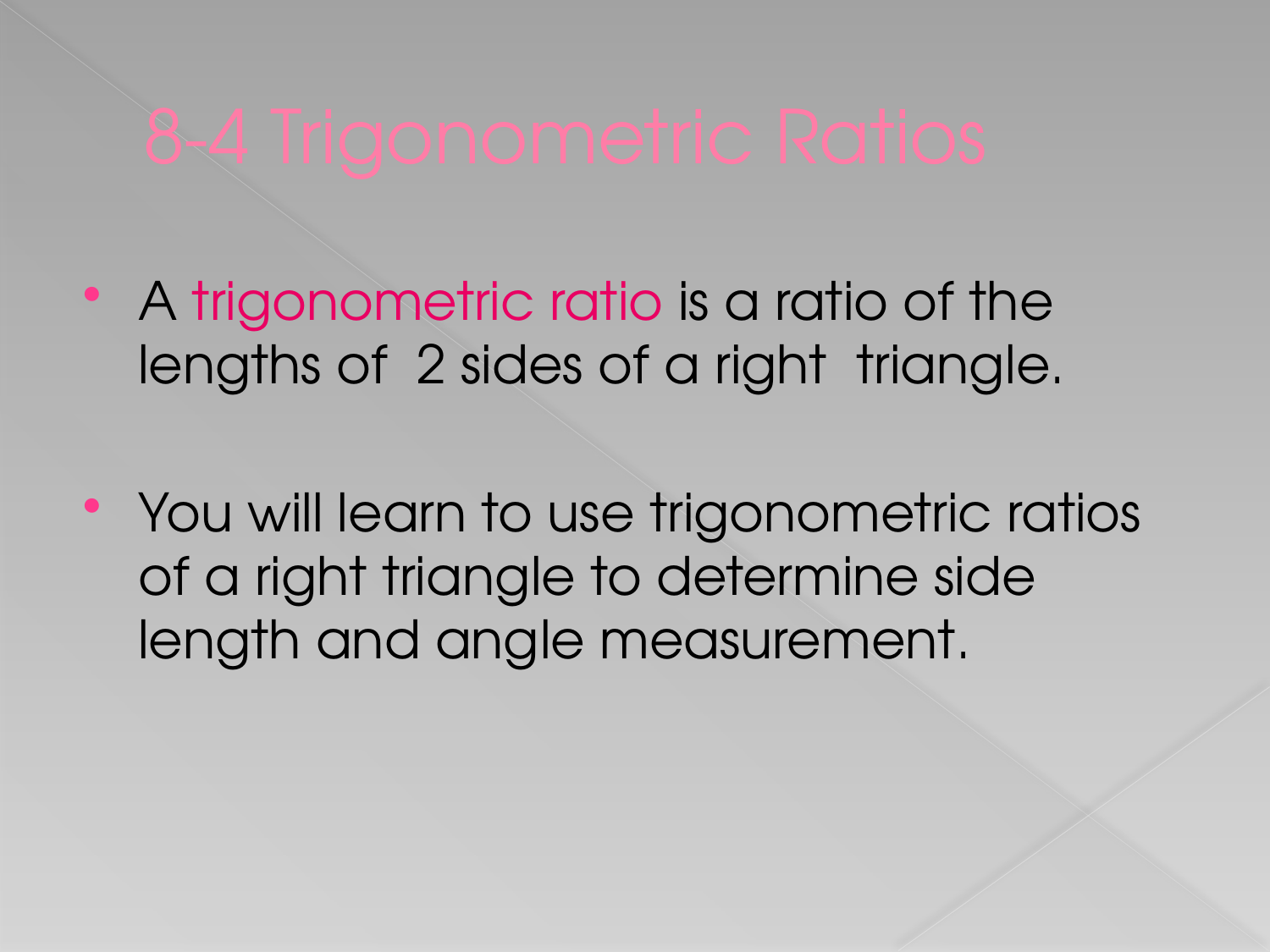

# 8-4 Trigonometric Ratios
A trigonometric ratio is a ratio of the lengths of  2 sides of a right  triangle.

You will learn to use trigonometric ratios of a right triangle to determine side length and angle measurement.